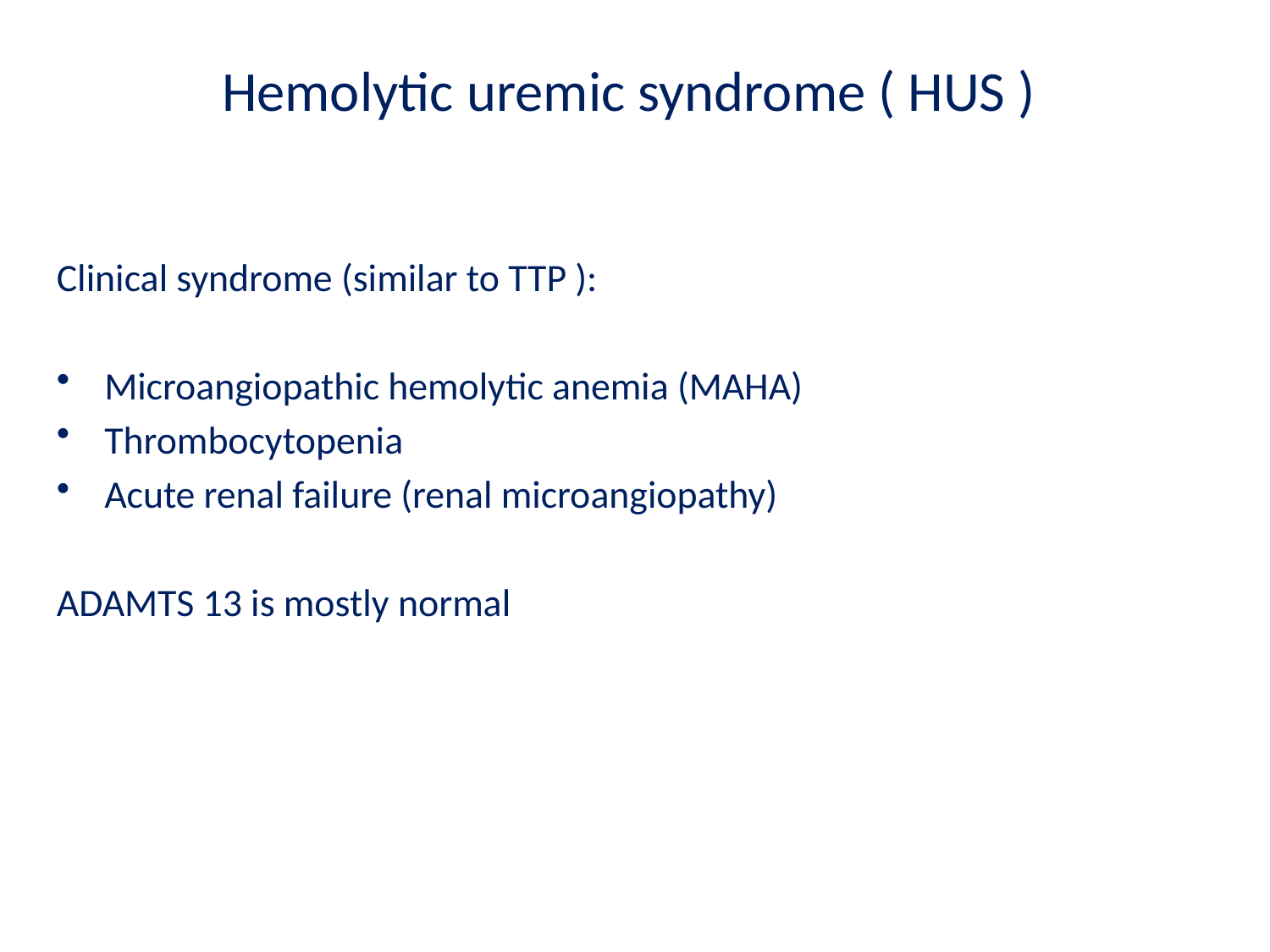

# Hemolytic uremic syndrome ( HUS )
Clinical syndrome (similar to TTP ):

Microangiopathic hemolytic anemia (MAHA)
Thrombocytopenia
Acute renal failure (renal microangiopathy)

ADAMTS 13 is mostly normal